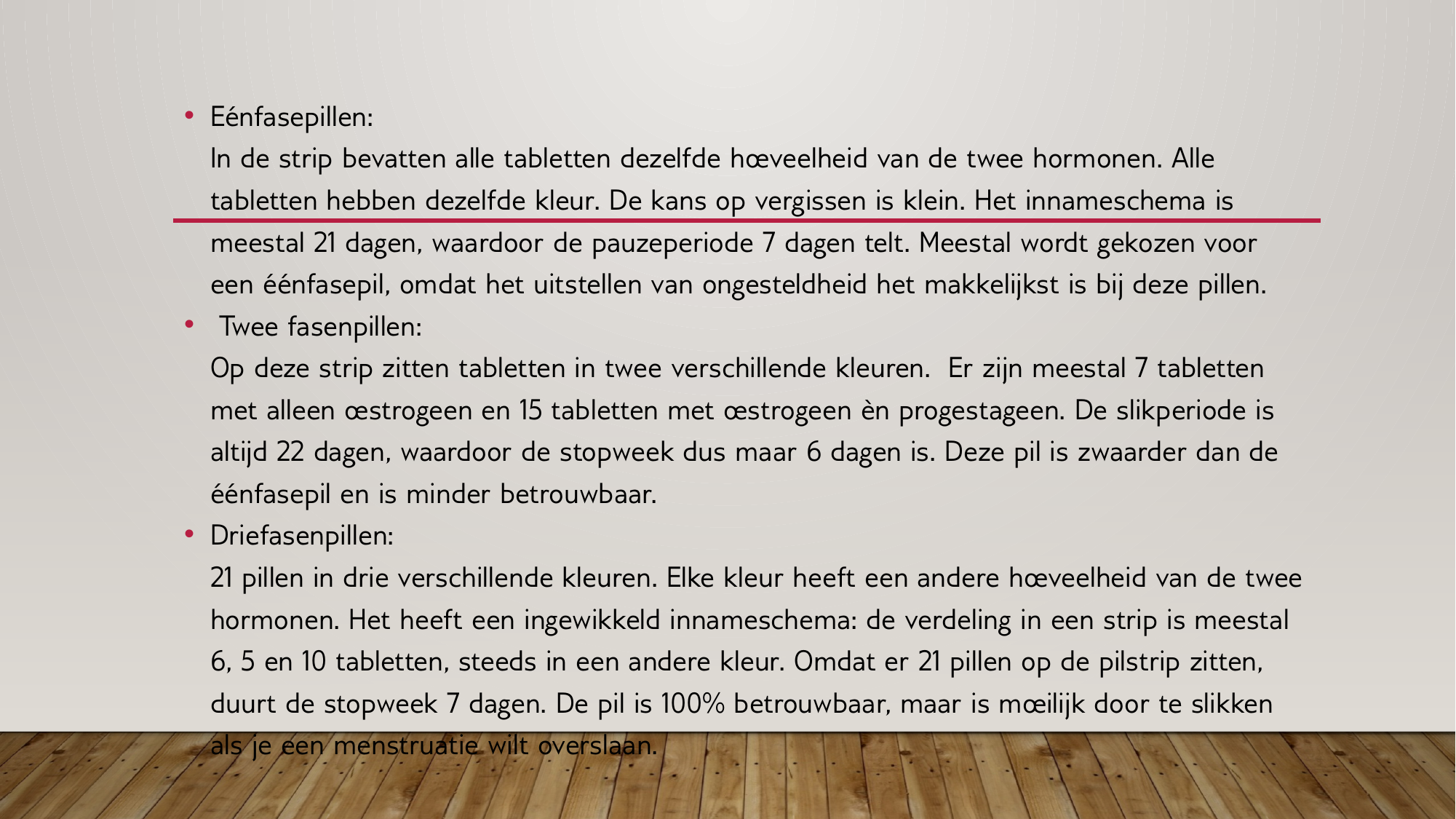

Eénfasepillen:
In de strip bevatten alle tabletten dezelfde hoeveelheid van de twee hormonen. Alle tabletten hebben dezelfde kleur. De kans op vergissen is klein. Het innameschema is meestal 21 dagen, waardoor de pauzeperiode 7 dagen telt. Meestal wordt gekozen voor een éénfasepil, omdat het uitstellen van ongesteldheid het makkelijkst is bij deze pillen.
 Twee fasenpillen:
Op deze strip zitten tabletten in twee verschillende kleuren.  Er zijn meestal 7 tabletten met alleen oestrogeen en 15 tabletten met oestrogeen èn progestageen. De slikperiode is altijd 22 dagen, waardoor de stopweek dus maar 6 dagen is. Deze pil is zwaarder dan de éénfasepil en is minder betrouwbaar.
Driefasenpillen:
21 pillen in drie verschillende kleuren. Elke kleur heeft een andere hoeveelheid van de twee hormonen. Het heeft een ingewikkeld innameschema: de verdeling in een strip is meestal 6, 5 en 10 tabletten, steeds in een andere kleur. Omdat er 21 pillen op de pilstrip zitten, duurt de stopweek 7 dagen. De pil is 100% betrouwbaar, maar is moeilijk door te slikken als je een menstruatie wilt overslaan.

#